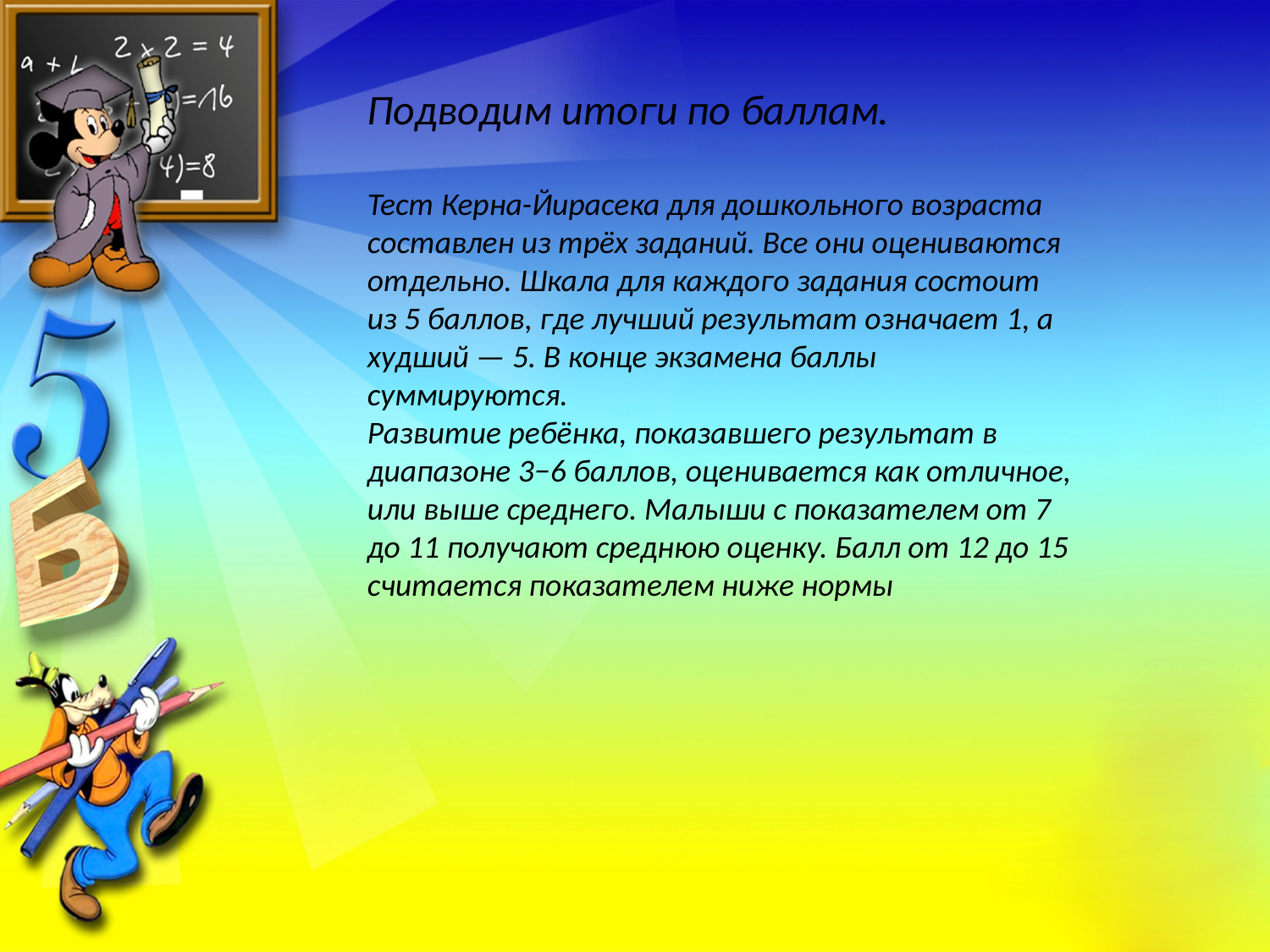

Подводим итоги по баллам.

Тест Керна-Йирасека для дошкольного возраста составлен из трёх заданий. Все они оцениваются отдельно. Шкала для каждого задания состоит из 5 баллов, где лучший результат означает 1, а худший — 5. В конце экзамена баллы суммируются.
Развитие ребёнка, показавшего результат в диапазоне 3−6 баллов, оценивается как отличное, или выше среднего. Малыши с показателем от 7 до 11 получают среднюю оценку. Балл от 12 до 15 считается показателем ниже нормы